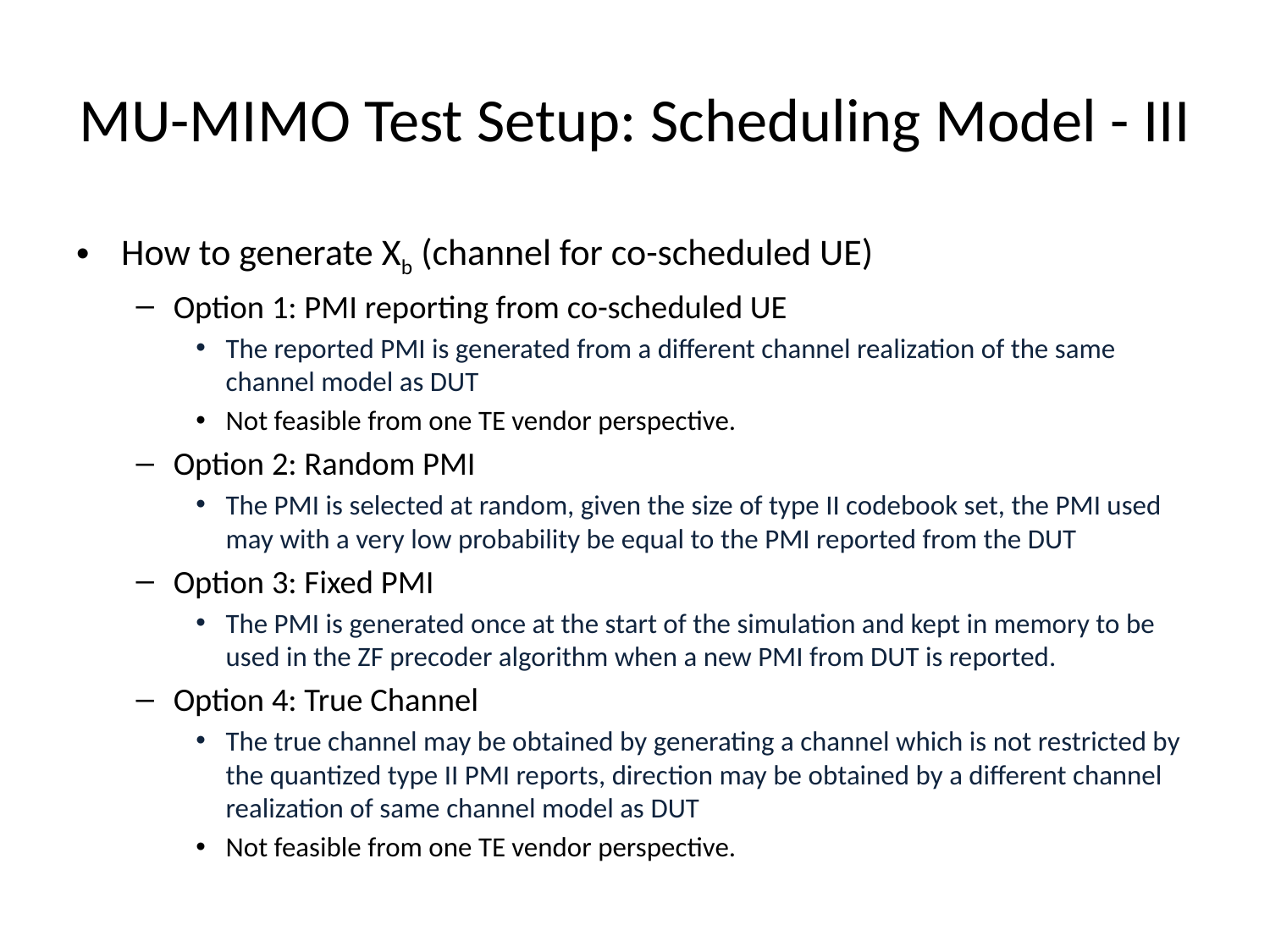

# MU-MIMO Test Setup: Scheduling Model - III
How to generate Xb (channel for co-scheduled UE)
Option 1: PMI reporting from co-scheduled UE
The reported PMI is generated from a different channel realization of the same channel model as DUT
Not feasible from one TE vendor perspective.
Option 2: Random PMI
The PMI is selected at random, given the size of type II codebook set, the PMI used may with a very low probability be equal to the PMI reported from the DUT
Option 3: Fixed PMI
The PMI is generated once at the start of the simulation and kept in memory to be used in the ZF precoder algorithm when a new PMI from DUT is reported.
Option 4: True Channel
The true channel may be obtained by generating a channel which is not restricted by the quantized type II PMI reports, direction may be obtained by a different channel realization of same channel model as DUT
Not feasible from one TE vendor perspective.